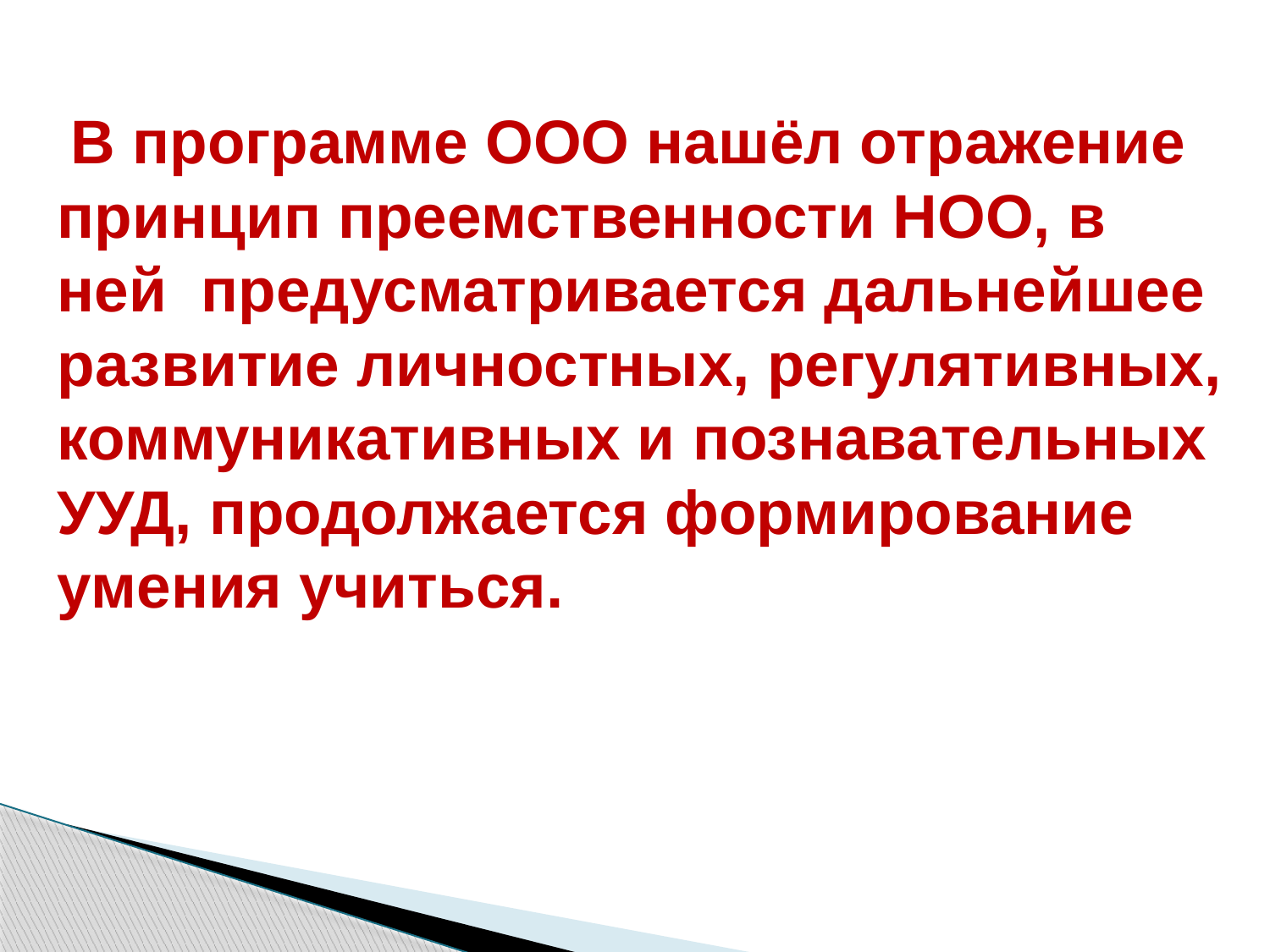

В программе ООО нашёл отражение принцип преемственности НОО, в ней  предусматривается дальнейшее развитие личностных, регулятивных, коммуникативных и познавательных УУД, продолжается формирование  умения учиться.